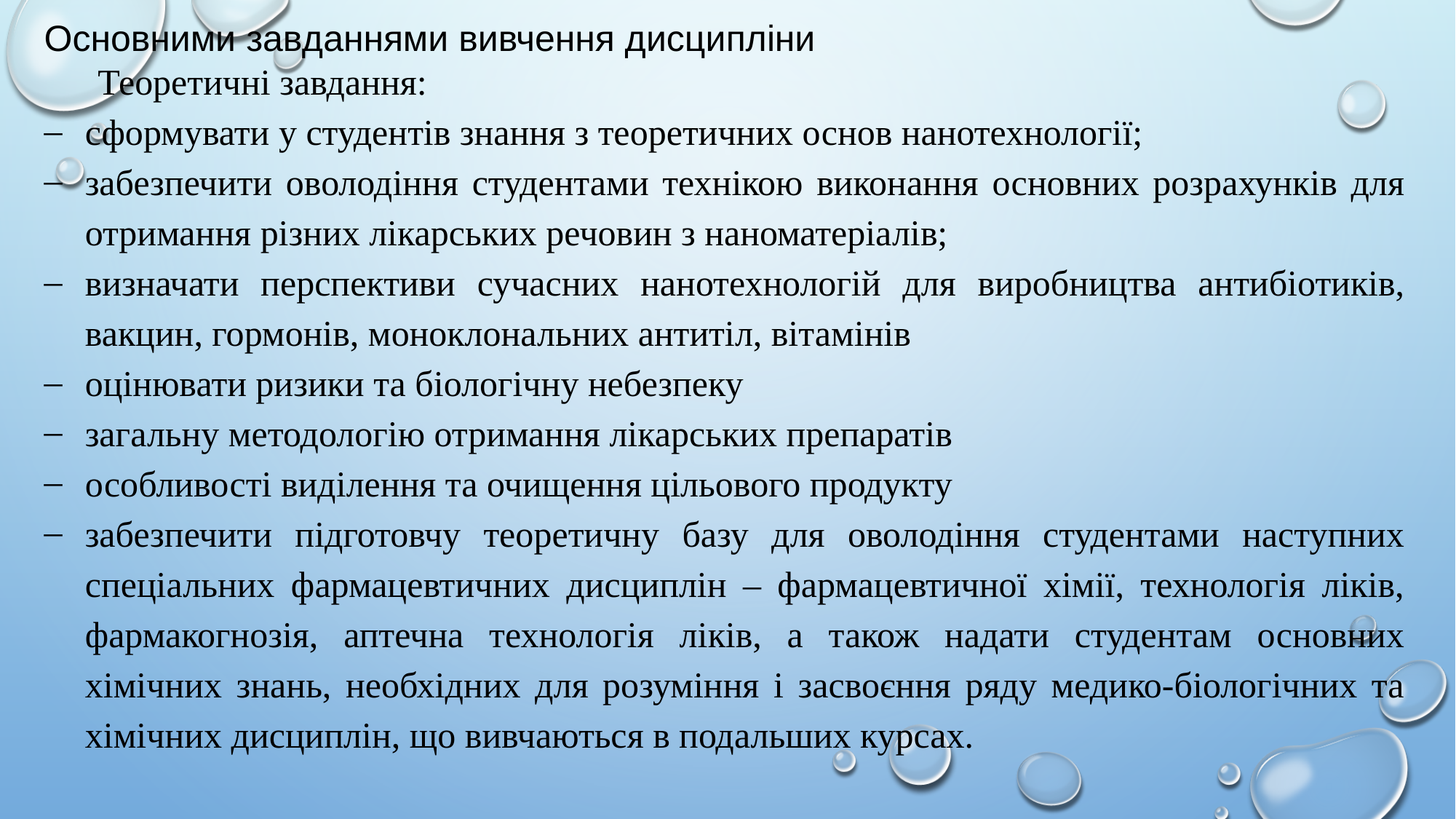

Основними завданнями вивчення дисципліни
Теоретичні завдання:
сформувати у студентів знання з теоретичних основ нанотехнології;
забезпечити оволодіння студентами технікою виконання основних розрахунків для отримання різних лікарських речовин з наноматеріалів;
визначати перспективи сучасних нанотехнологій для виробництва антибіотиків, вакцин, гормонів, моноклональних антитіл, вітамінів
оцінювати ризики та біологічну небезпеку
загальну методологію отримання лікарських препаратів
особливості виділення та очищення цільового продукту
забезпечити підготовчу теоретичну базу для оволодіння студентами наступних спеціальних фармацевтичних дисциплін – фармацевтичної хімії, технологія ліків, фармакогнозія, аптечна технологія ліків, а також надати студентам основних хімічних знань, необхідних для розуміння і засвоєння ряду медико-біологічних та хімічних дисциплін, що вивчаються в подальших курсах.